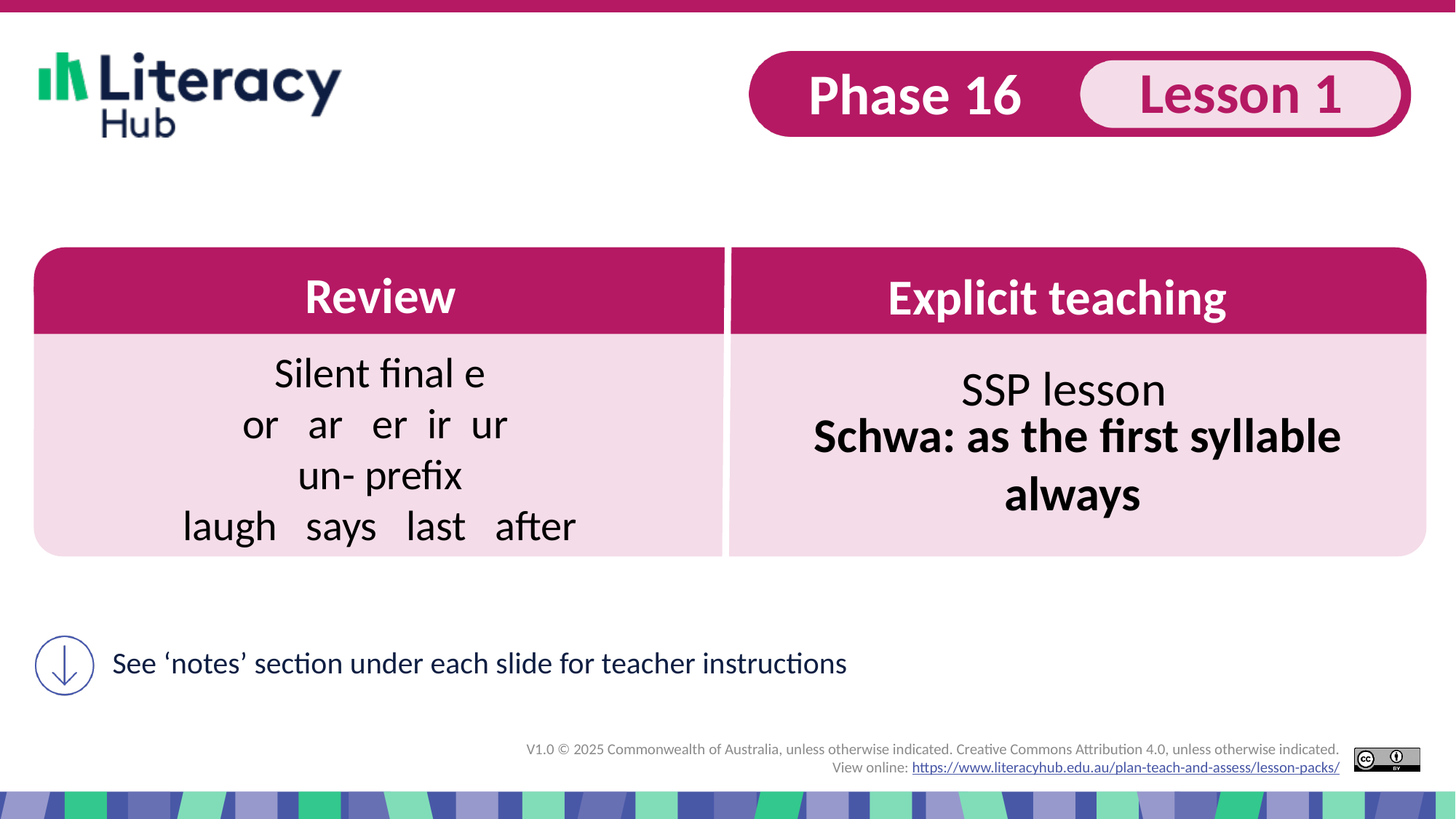

Slide 1 Explicit teaching Phase 16, lesson 1 Schwa: as the first syllable
Silent final e
or   ar   er  ir  ur
un- prefix
laugh   says   last   after
Schwa: as the first syllable
always